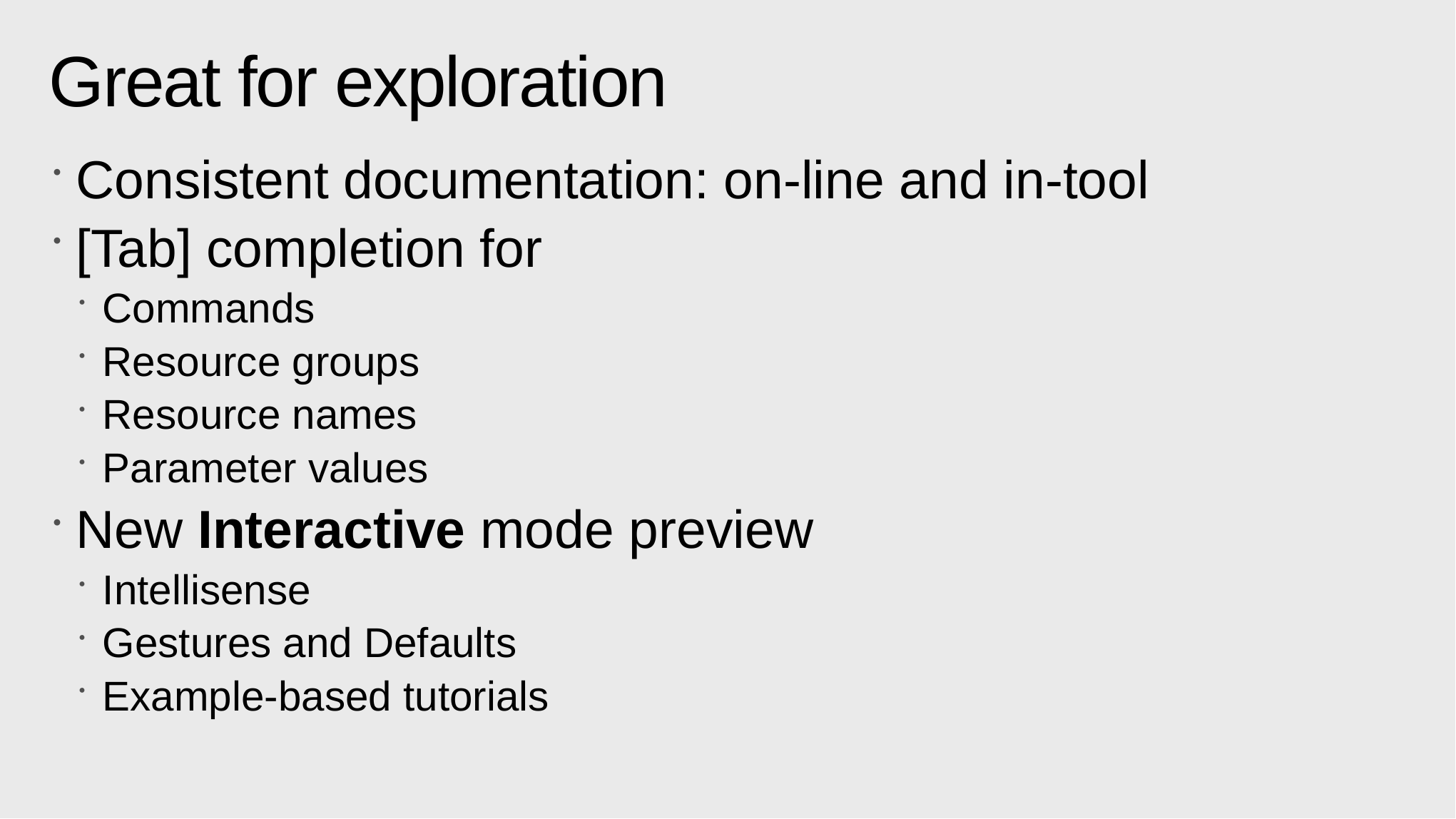

# Great for exploration
Consistent documentation: on-line and in-tool
[Tab] completion for
Commands
Resource groups
Resource names
Parameter values
New Interactive mode preview
Intellisense
Gestures and Defaults
Example-based tutorials